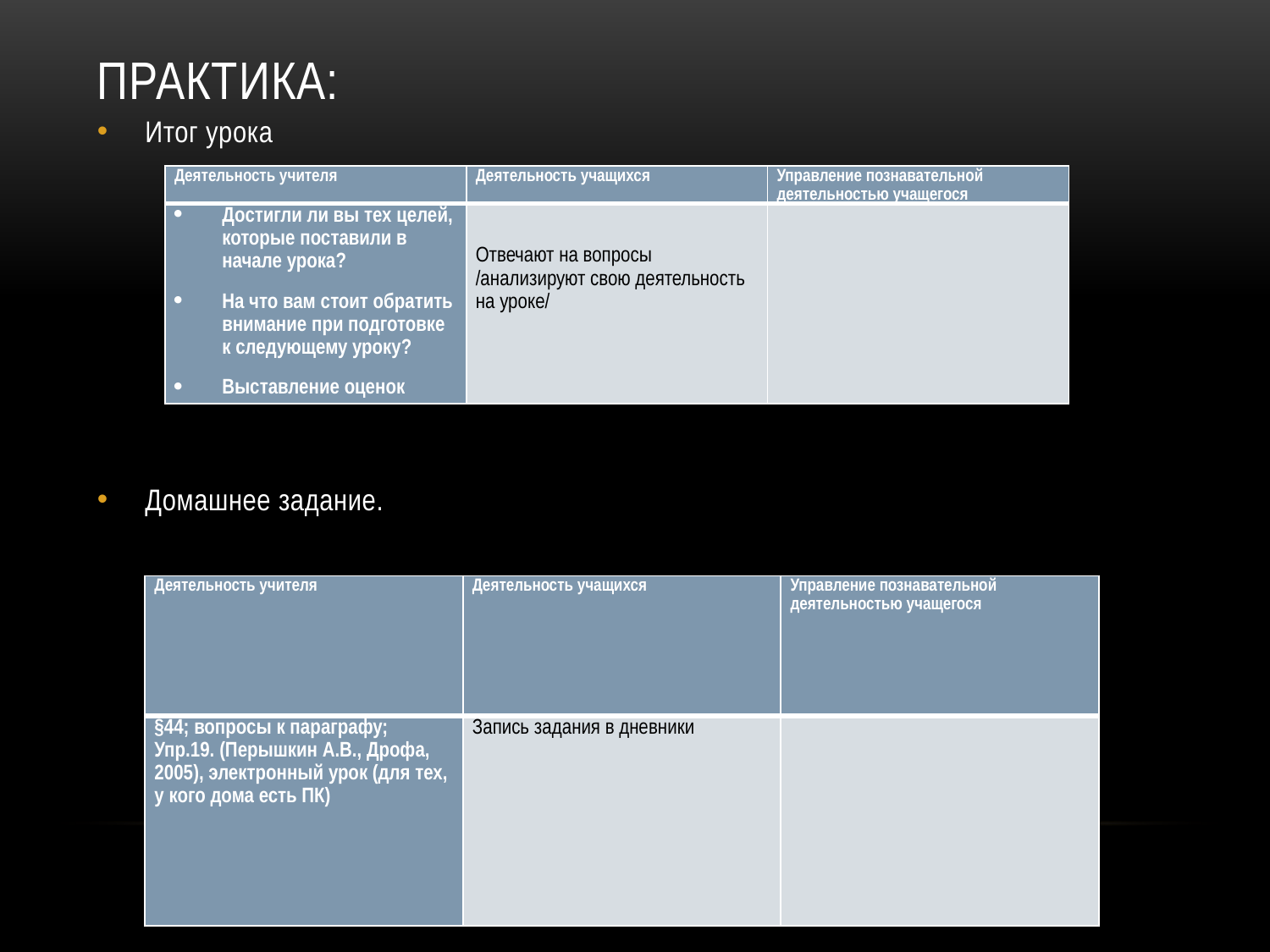

# Практика:
Итог урока

Домашнее задание.

| Деятельность учителя | Деятельность учащихся | Управление познавательной деятельностью учащегося |
| --- | --- | --- |
| Достигли ли вы тех целей, которые поставили в начале урока? На что вам стоит обратить внимание при подготовке к следующему уроку? Выставление оценок | Отвечают на вопросы /анализируют свою деятельность на уроке/ |  |
| Деятельность учителя | Деятельность учащихся | Управление познавательной деятельностью учащегося |
| --- | --- | --- |
| §44; вопросы к параграфу; Упр.19. (Перышкин А.В., Дрофа, 2005), электронный урок (для тех, у кого дома есть ПК) | Запись задания в дневники |  |